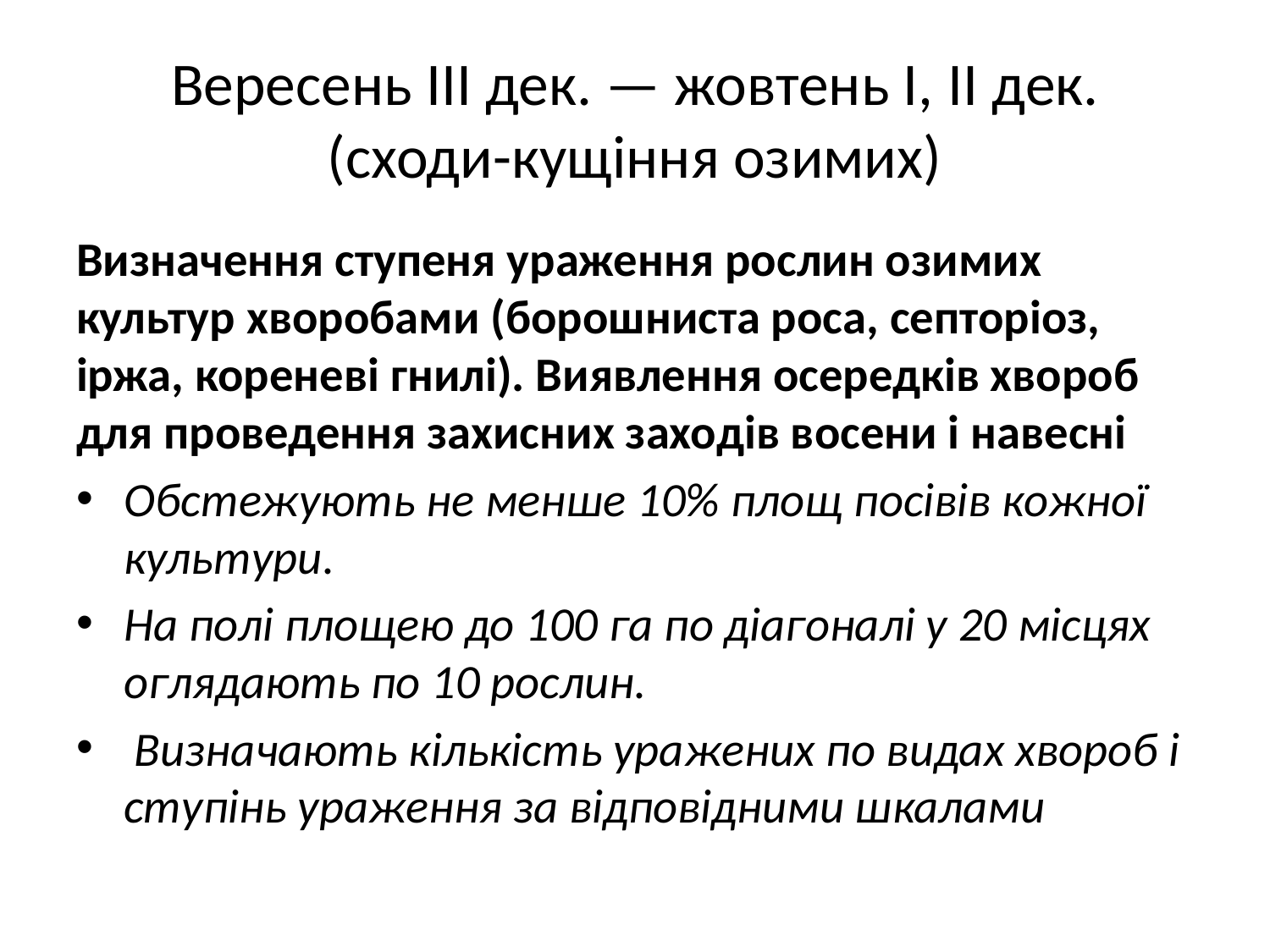

# Вересень III дек. — жовтень І, II дек. (сходи-кущіння озимих)
Визначення ступеня ураження рослин озимих культур хворобами (борошниста роса, септоріоз, іржа, кореневі гнилі). Виявлення осередків хвороб для проведення захисних заходів восени і навесні
Обстежують не менше 10% площ посівів кожної культури.
На полі площею до 100 га по діагоналі у 20 місцях оглядають по 10 рослин.
 Визначають кількість уражених по видах хвороб і ступінь ураження за відповідними шкалами